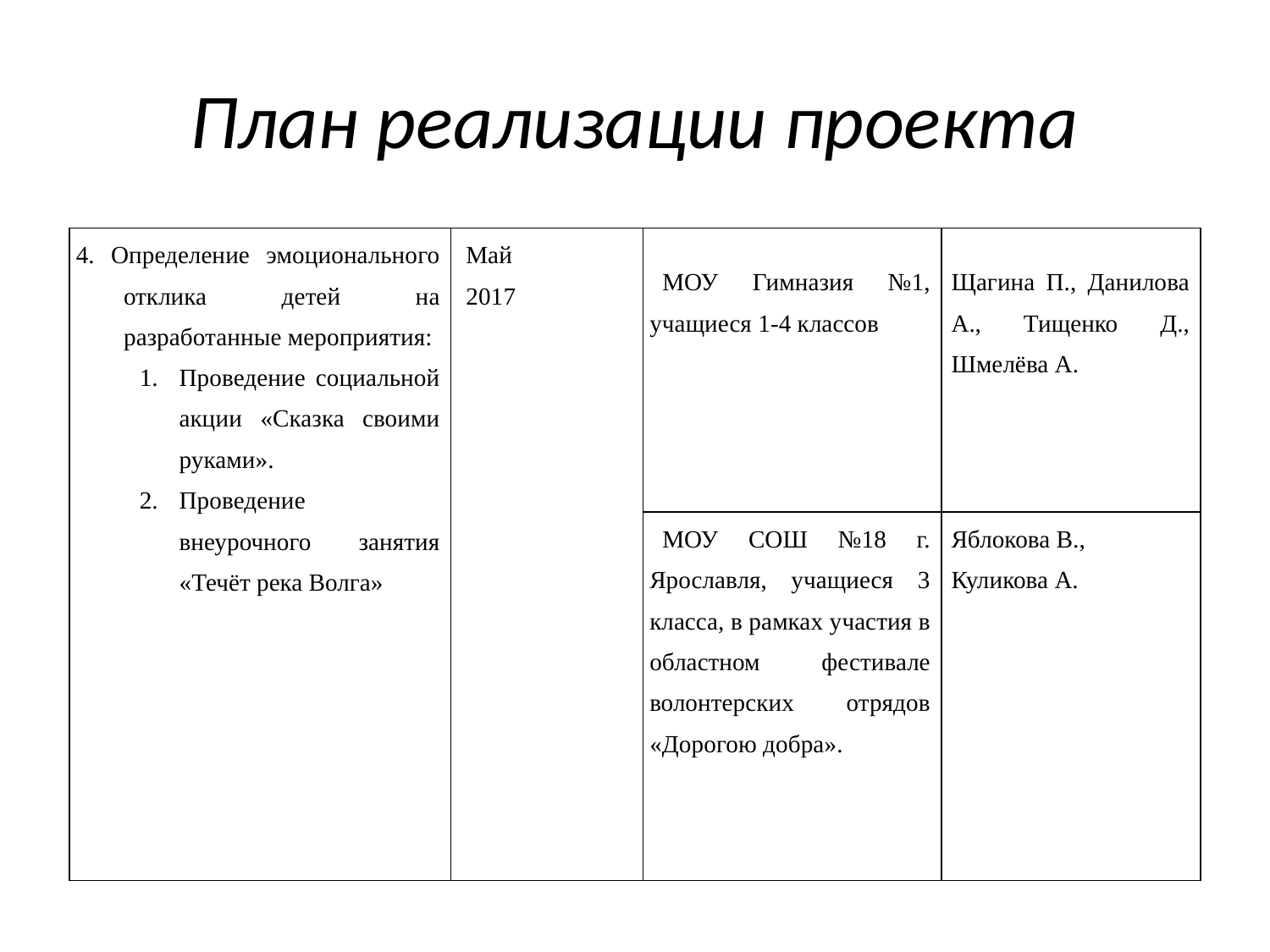

# План реализации проекта
| 4. Определение эмоционального отклика детей на разработанные мероприятия: Проведение социальной акции «Сказка своими руками». Проведение внеурочного занятия «Течёт река Волга» | Май 2017 | МОУ Гимназия №1, учащиеся 1-4 классов | Щагина П., Данилова А., Тищенко Д., Шмелёва А. |
| --- | --- | --- | --- |
|  |  | МОУ СОШ №18 г. Ярославля, учащиеся 3 класса, в рамках участия в областном фестивале волонтерских отрядов «Дорогою добра». | Яблокова В., Куликова А. |